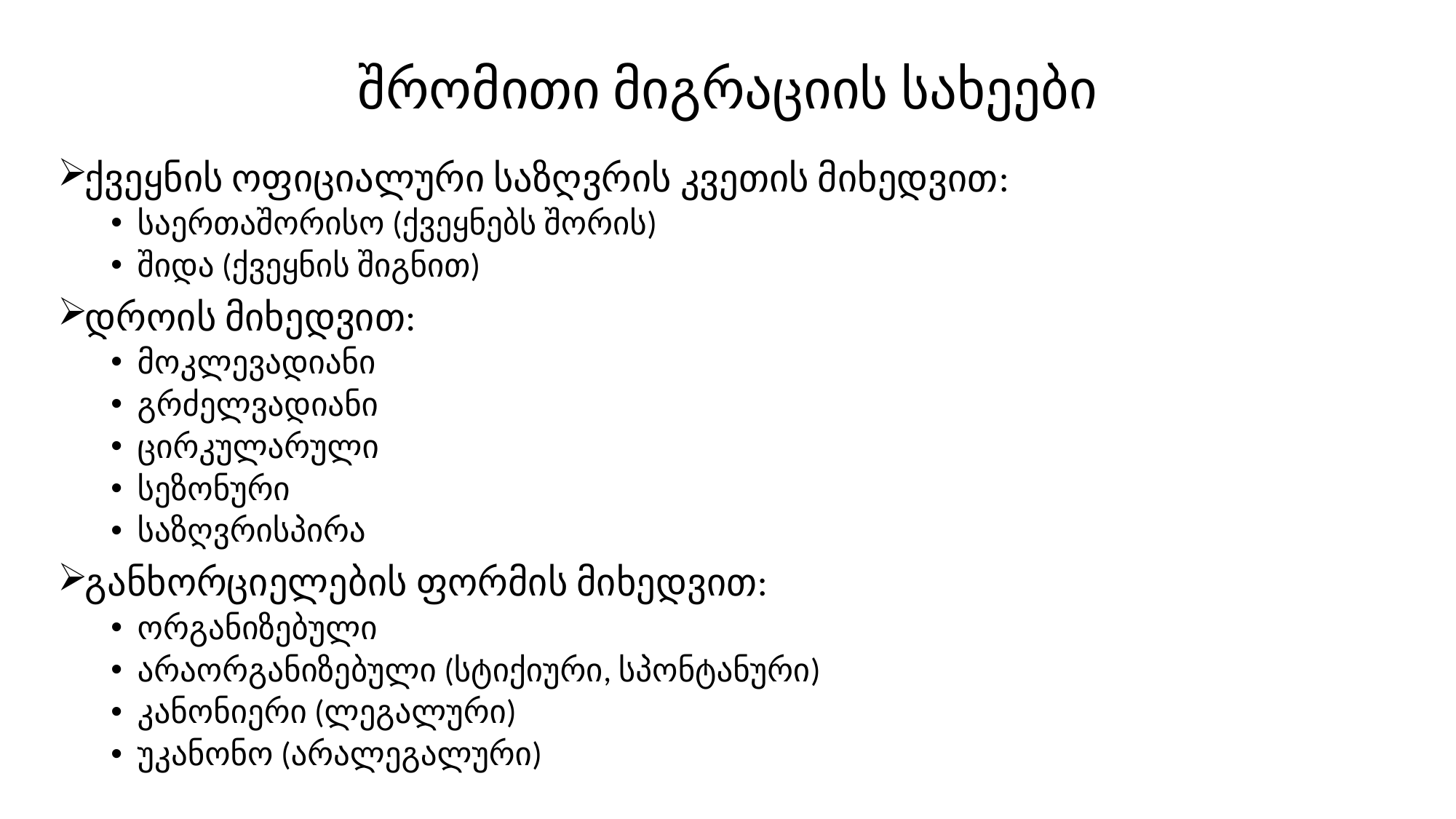

# შრომითი მიგრაციის სახეები
ქვეყნის ოფიციალური საზღვრის კვეთის მიხედვით:
საერთაშორისო (ქვეყნებს შორის)
შიდა (ქვეყნის შიგნით)
დროის მიხედვით:
მოკლევადიანი
გრძელვადიანი
ცირკულარული
სეზონური
საზღვრისპირა
განხორციელების ფორმის მიხედვით:
ორგანიზებული
არაორგანიზებული (სტიქიური, სპონტანური)
კანონიერი (ლეგალური)
უკანონო (არალეგალური)